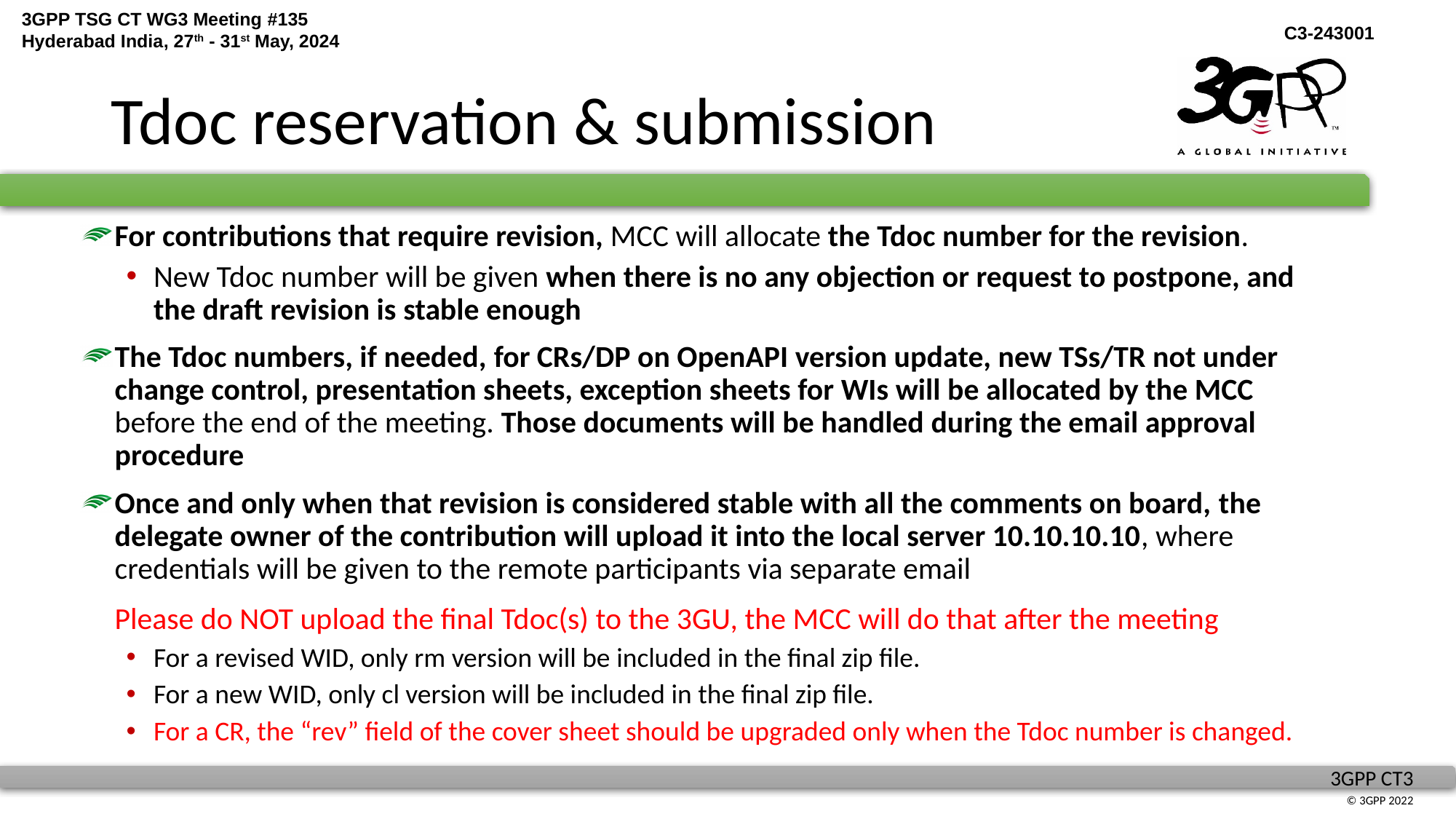

# Tdoc reservation & submission
For contributions that require revision, MCC will allocate the Tdoc number for the revision.
New Tdoc number will be given when there is no any objection or request to postpone, and the draft revision is stable enough
The Tdoc numbers, if needed, for CRs/DP on OpenAPI version update, new TSs/TR not under change control, presentation sheets, exception sheets for WIs will be allocated by the MCC before the end of the meeting. Those documents will be handled during the email approval procedure
Once and only when that revision is considered stable with all the comments on board, the delegate owner of the contribution will upload it into the local server 10.10.10.10, where credentials will be given to the remote participants via separate email
Please do NOT upload the final Tdoc(s) to the 3GU, the MCC will do that after the meeting
For a revised WID, only rm version will be included in the final zip file.
For a new WID, only cl version will be included in the final zip file.
For a CR, the “rev” field of the cover sheet should be upgraded only when the Tdoc number is changed.